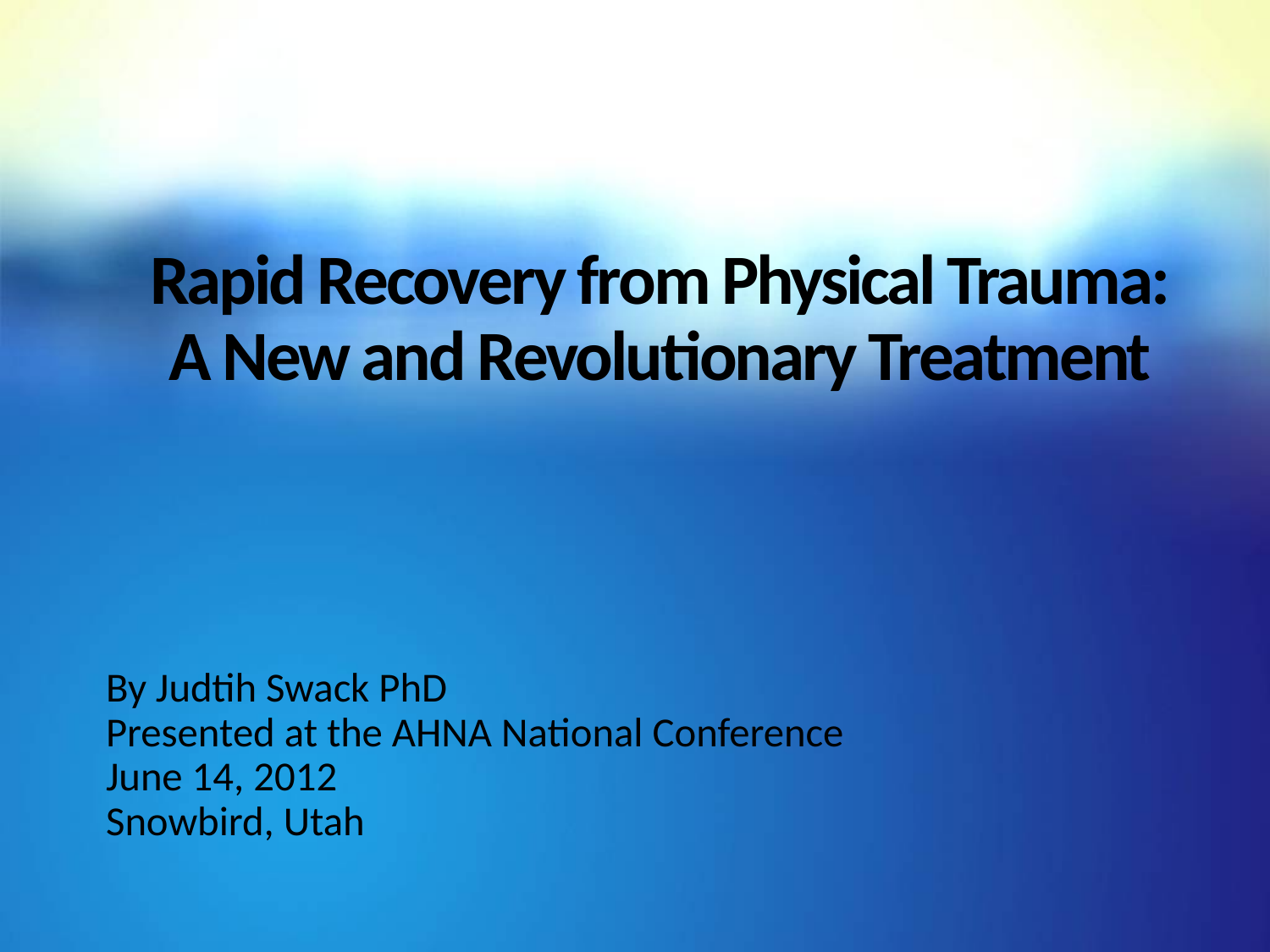

# Rapid Recovery from Physical Trauma: A New and Revolutionary Treatment
By Judtih Swack PhD
Presented at the AHNA National Conference
June 14, 2012
Snowbird, Utah